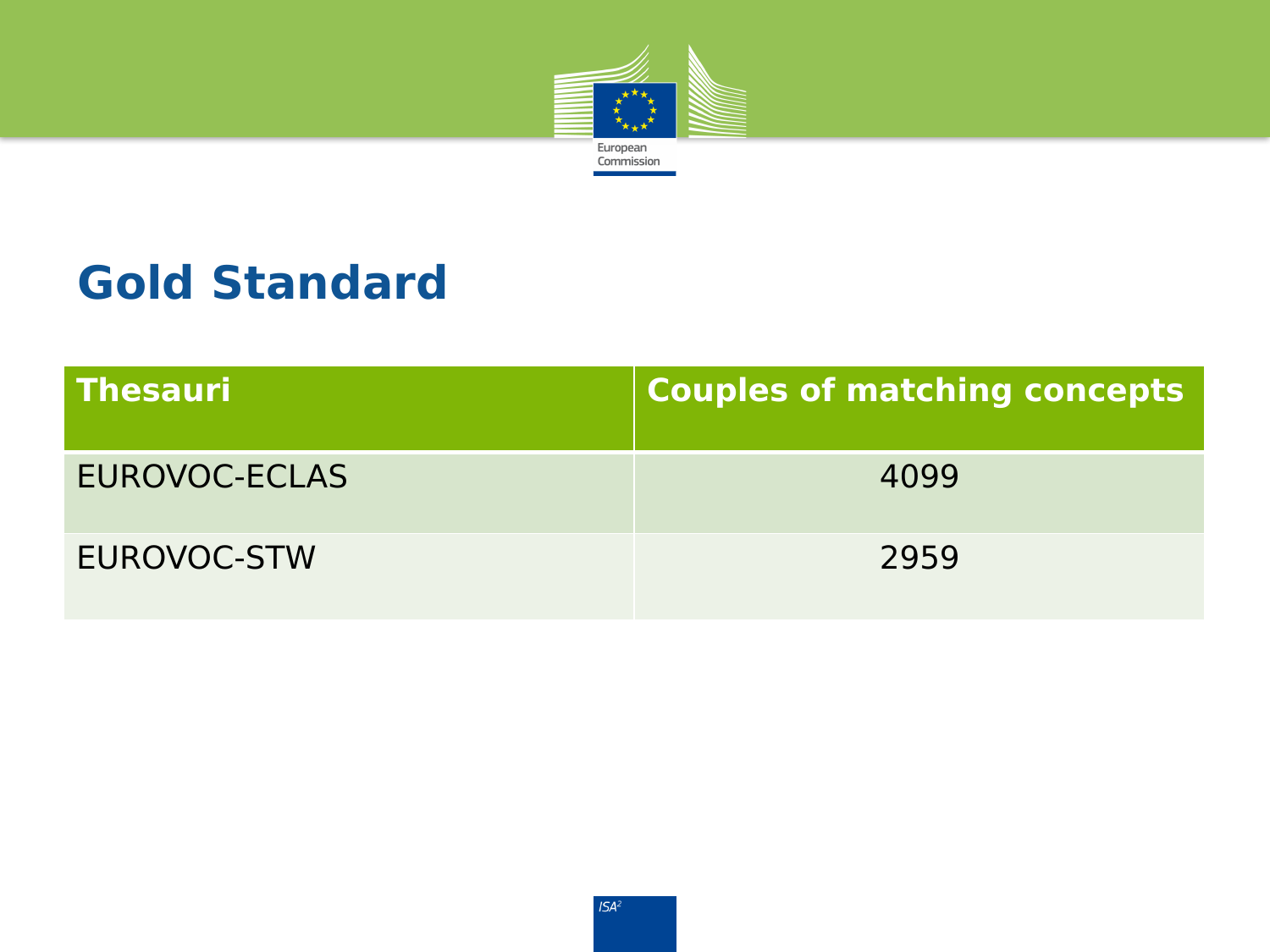

# Gold Standard
| Thesauri | Couples of matching concepts |
| --- | --- |
| EUROVOC-ECLAS | 4099 |
| EUROVOC-STW | 2959 |